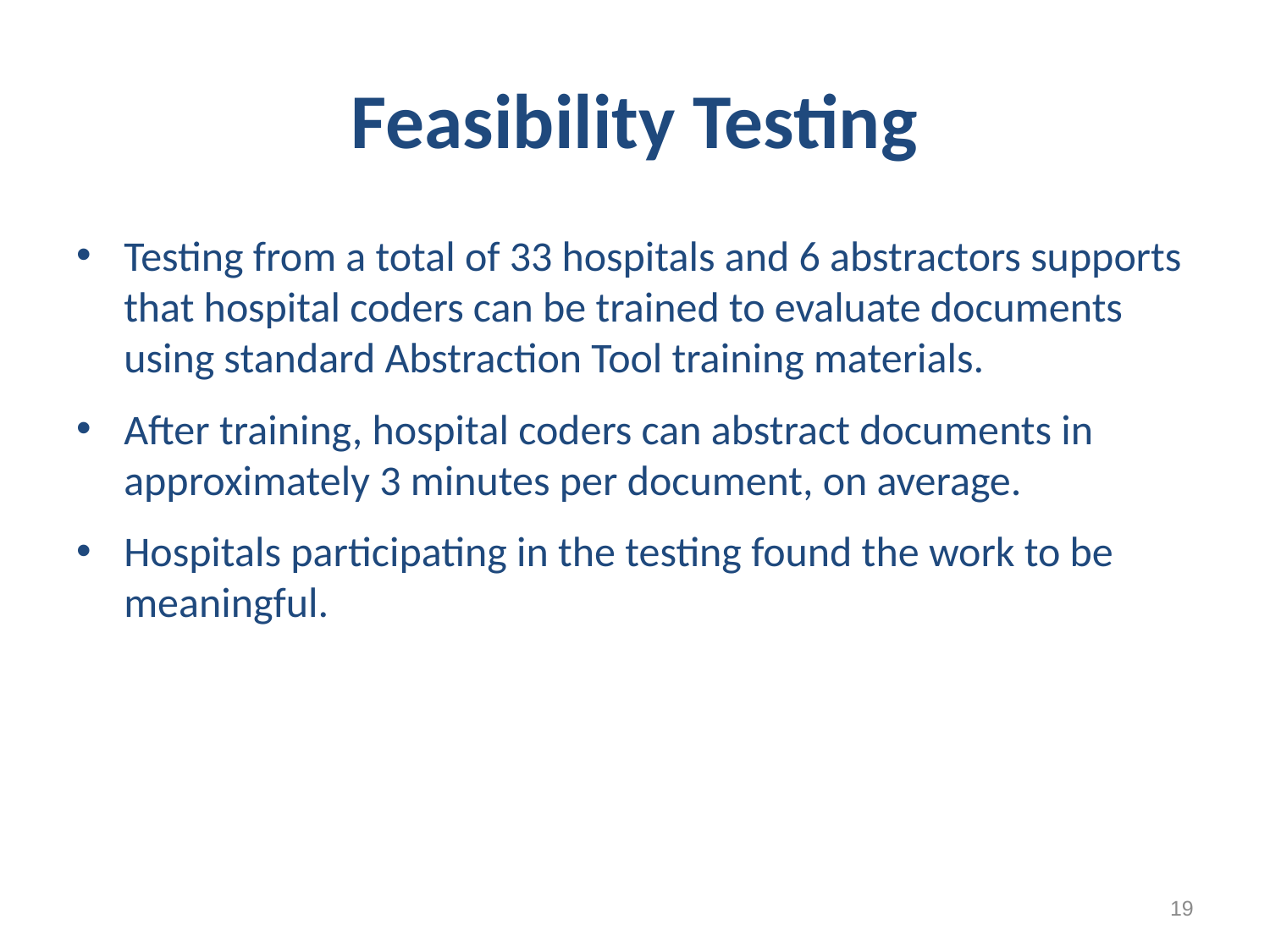

# Feasibility Testing
Testing from a total of 33 hospitals and 6 abstractors supports that hospital coders can be trained to evaluate documents using standard Abstraction Tool training materials.
After training, hospital coders can abstract documents in approximately 3 minutes per document, on average.
Hospitals participating in the testing found the work to be meaningful.
19